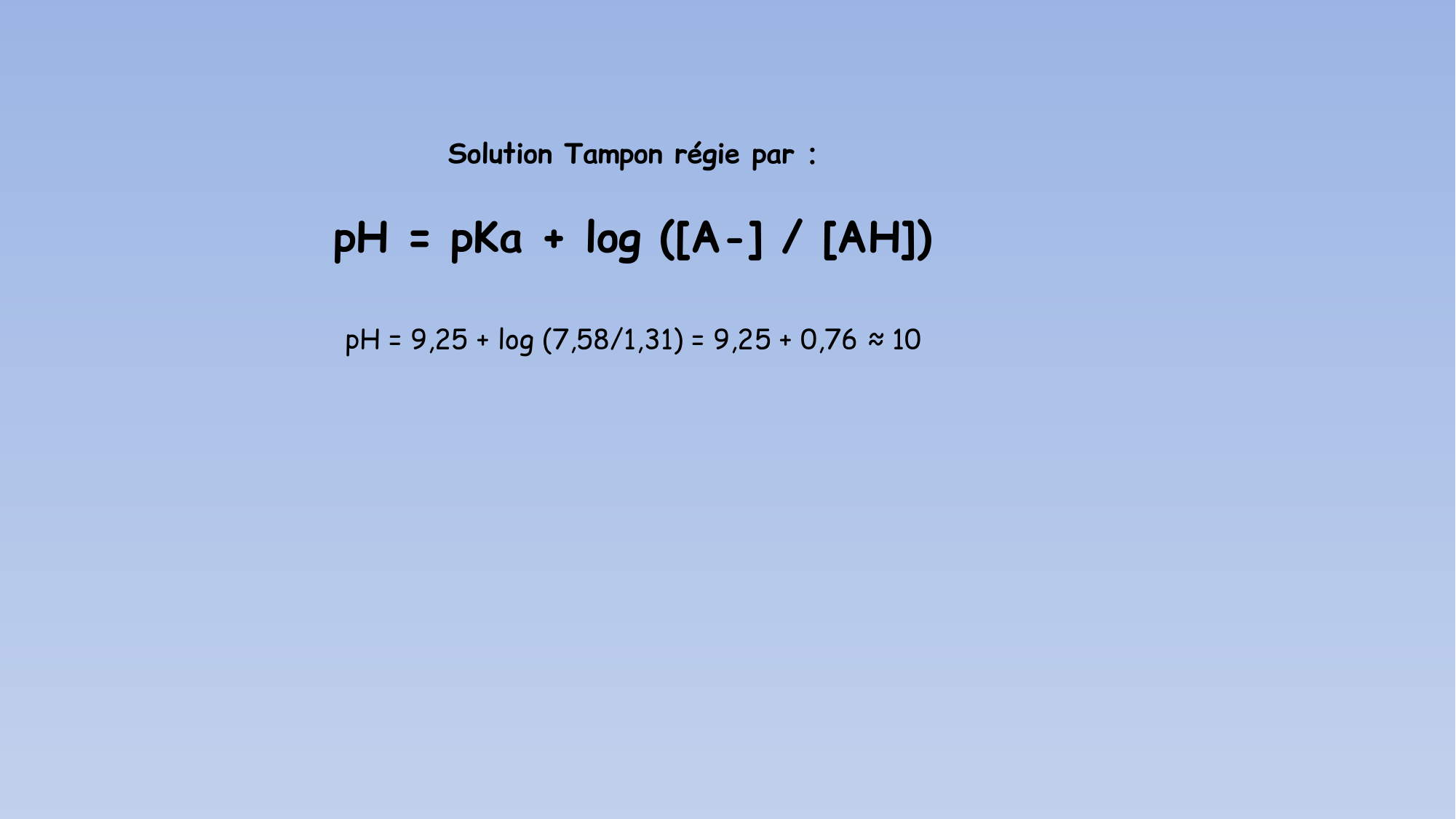

Solution Tampon régie par :

pH = pKa + log ([A-] / [AH])

pH = 9,25 + log (7,58/1,31) = 9,25 + 0,76 ≈ 10